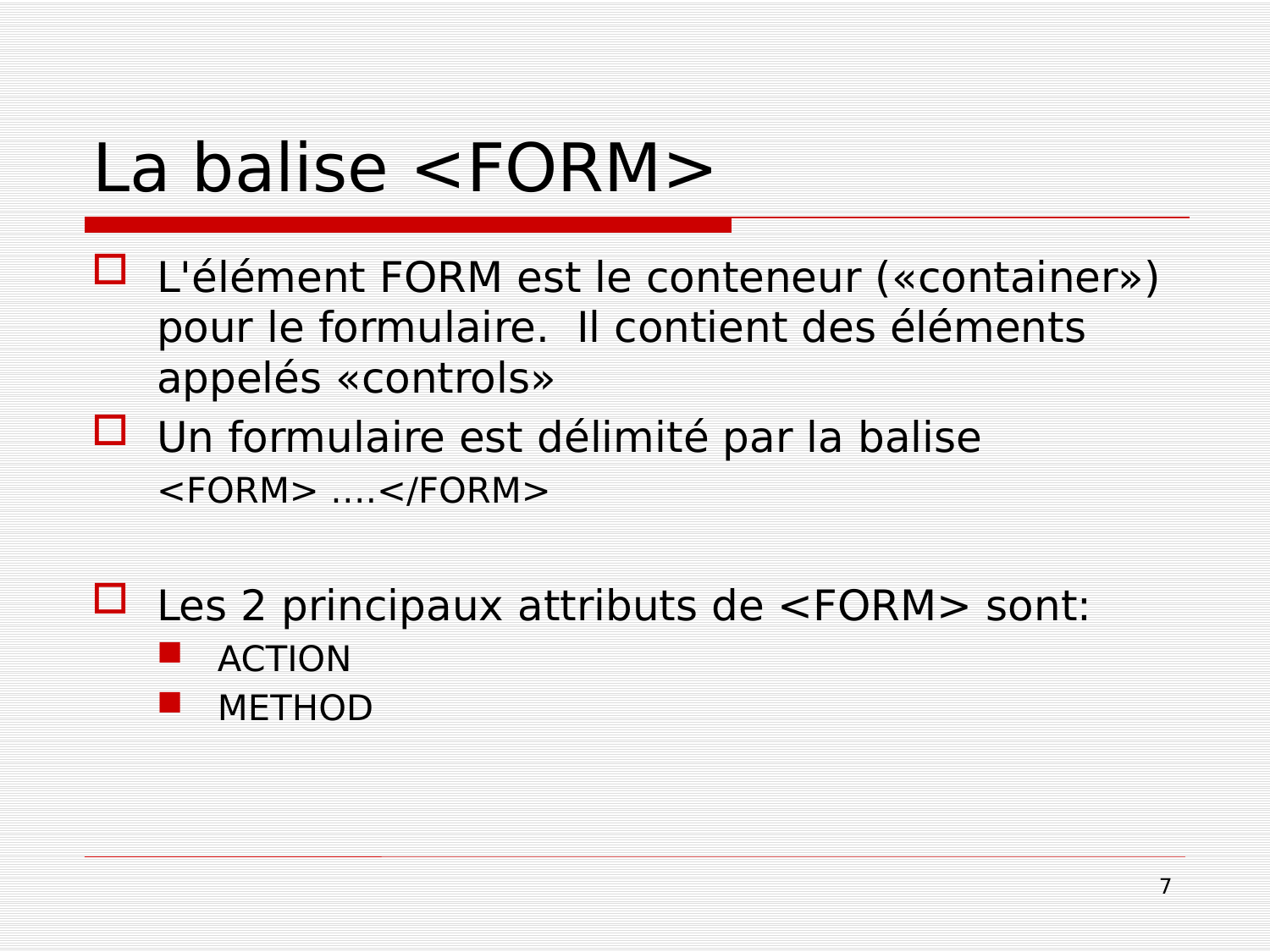

# La balise <FORM>
L'élément FORM est le conteneur («container») pour le formulaire.  Il contient des éléments appelés «controls»
Un formulaire est délimité par la balise
<FORM> ….</FORM>

Les 2 principaux attributs de <FORM> sont:
ACTION
METHOD

7